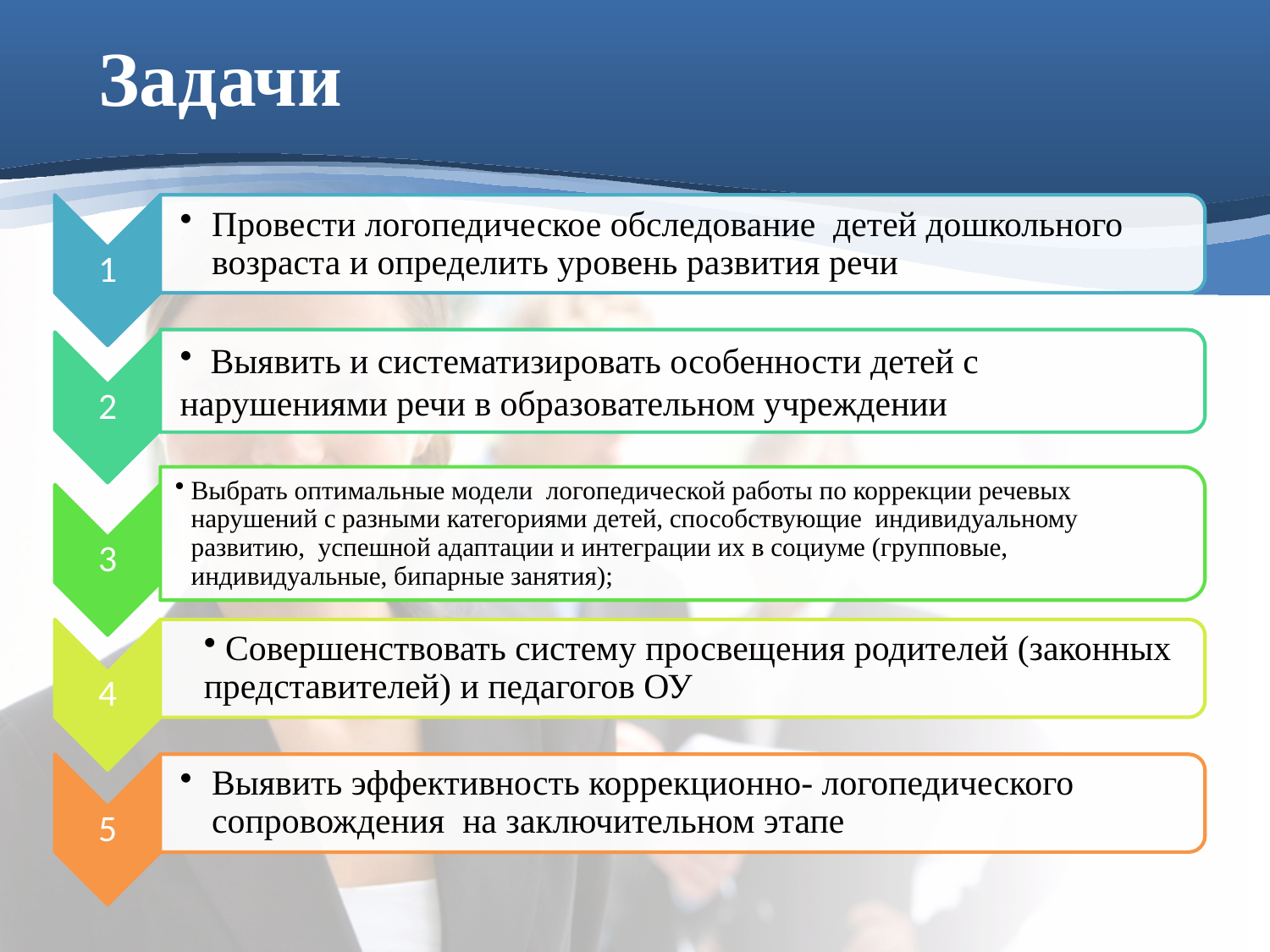

# Задачи
1
Провести логопедическое обследование  детей дошкольного возраста и определить уровень развития речи
2
  Выявить и систематизировать особенности детей с  нарушениями речи в образовательном учреждении
3
Выбрать оптимальные модели  логопедической работы по коррекции речевых нарушений с разными категориями детей, способствующие  индивидуальному развитию,  успешной адаптации и интеграции их в социуме (групповые, индивидуальные, бипарные занятия);
4
 Совершенствовать систему просвещения родителей (законных представителей) и педагогов ОУ
5
Выявить эффективность коррекционно- логопедического сопровождения  на заключительном этапе